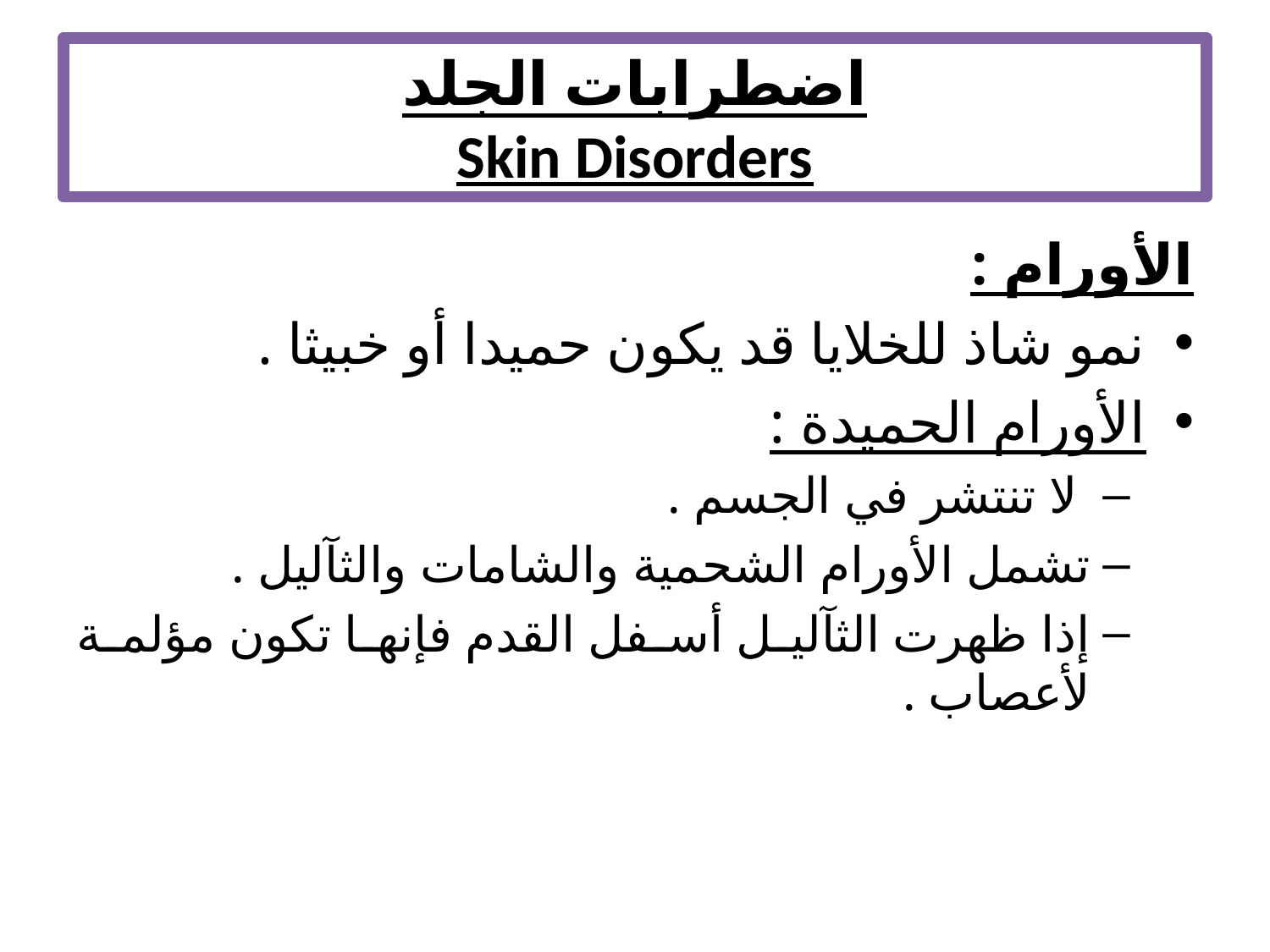

# اضطرابات الجلد Skin Disorders
الأورام :
نمو شاذ للخلايا قد يكون حميدا أو خبيثا .
الأورام الحميدة :
 لا تنتشر في الجسم .
تشمل الأورام الشحمية والشامات والثآليل .
إذا ظهرت الثآليل أسفل القدم فإنها تكون مؤلمة لأعصاب .